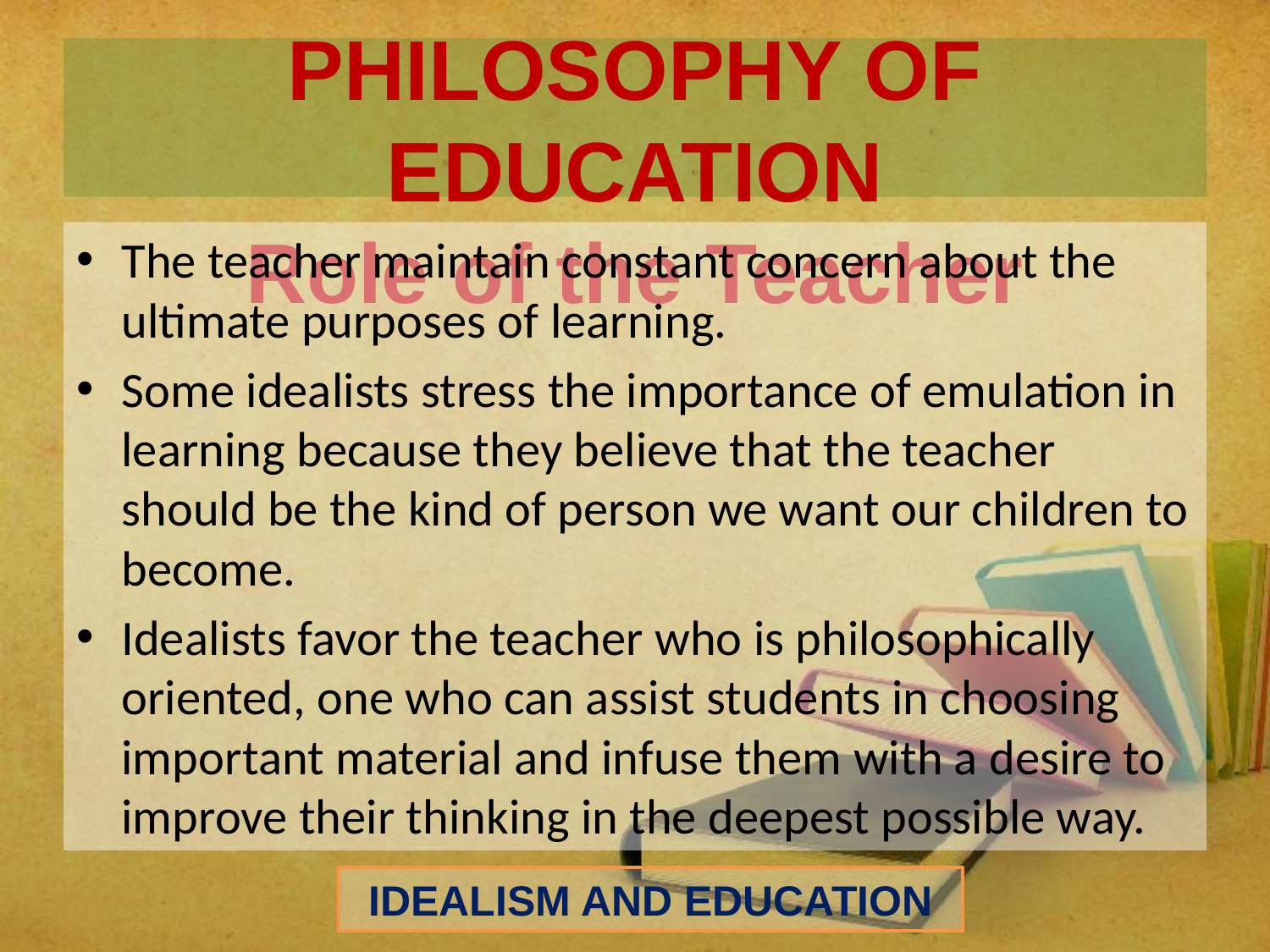

# IDEALISM AS A PHILOSOPHY OF EDUCATION Role of the Teacher
The teacher maintain constant concern about the ultimate purposes of learning.
Some idealists stress the importance of emulation in learning because they believe that the teacher should be the kind of person we want our children to become.
Idealists favor the teacher who is philosophically oriented, one who can assist students in choosing important material and infuse them with a desire to improve their thinking in the deepest possible way.
IDEALISM AND EDUCATION